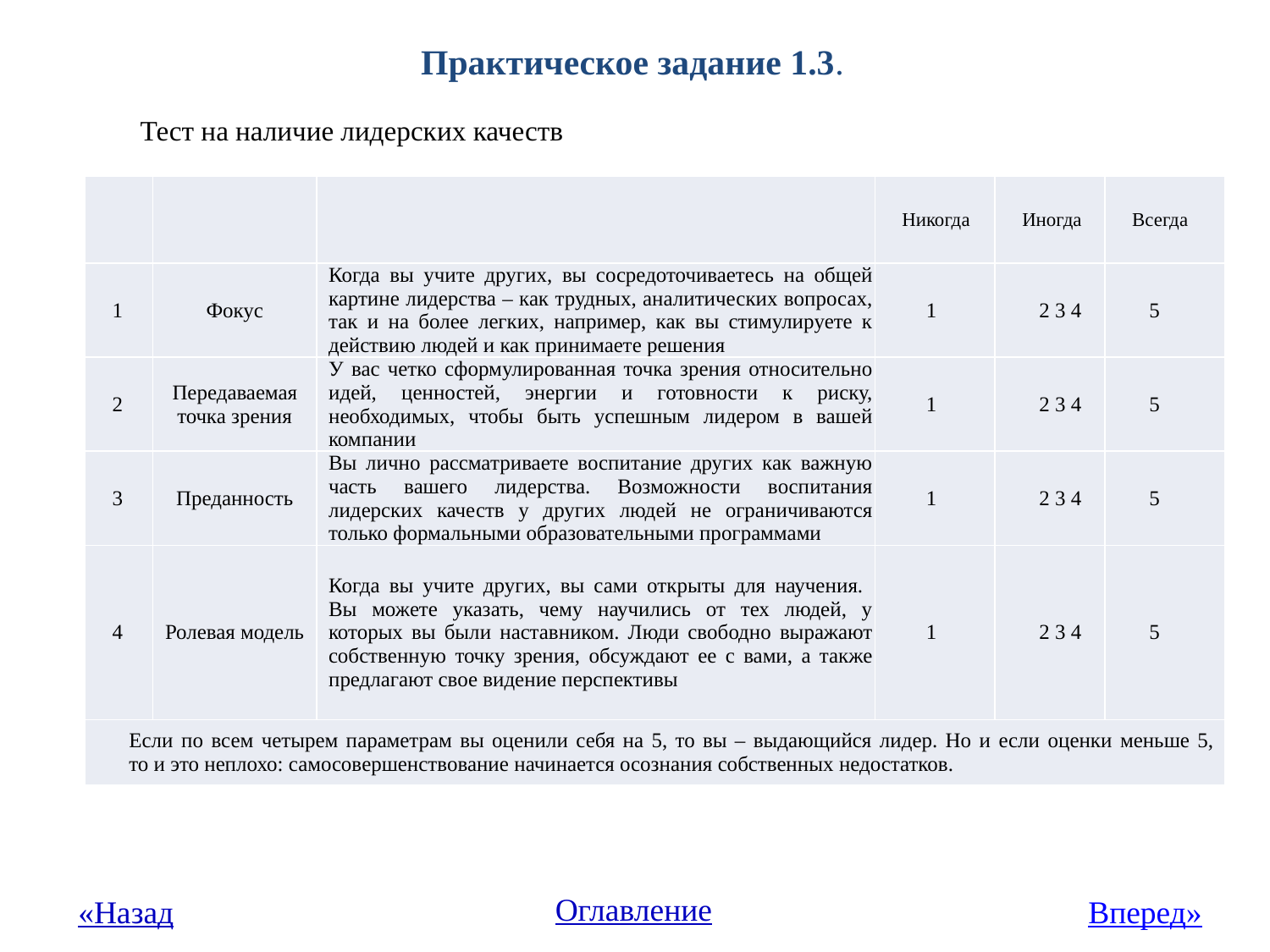

# Практическое задание 1.3.
Тест на наличие лидерских качеств
|  |  |  | Никогда | Иногда | Всегда |
| --- | --- | --- | --- | --- | --- |
| 1 | Фокус | Когда вы учите других, вы сосредоточиваетесь на общей картине лидерства – как трудных, аналитических вопросах, так и на более легких, например, как вы стимулируете к действию людей и как принимаете решения | 1 | 2 3 4 | 5 |
| 2 | Передаваемая точка зрения | У вас четко сформулированная точка зрения относительно идей, ценностей, энергии и готовности к риску, необходимых, чтобы быть успешным лидером в вашей компании | 1 | 2 3 4 | 5 |
| 3 | Преданность | Вы лично рассматриваете воспитание других как важную часть вашего лидерства. Возможности воспитания лидерских качеств у других людей не ограничиваются только формальными образовательными программами | 1 | 2 3 4 | 5 |
| 4 | Ролевая модель | Когда вы учите других, вы сами открыты для научения. Вы можете указать, чему научились от тех людей, у которых вы были наставником. Люди свободно выражают собственную точку зрения, обсуждают ее с вами, а также предлагают свое видение перспективы | 1 | 2 3 4 | 5 |
| Если по всем четырем параметрам вы оценили себя на 5, то вы – выдающийся лидер. Но и если оценки меньше 5, то и это неплохо: самосовершенствование начинается осознания собственных недостатков. |  |  |  |  |  |
Оглавление
«Назад
Вперед»